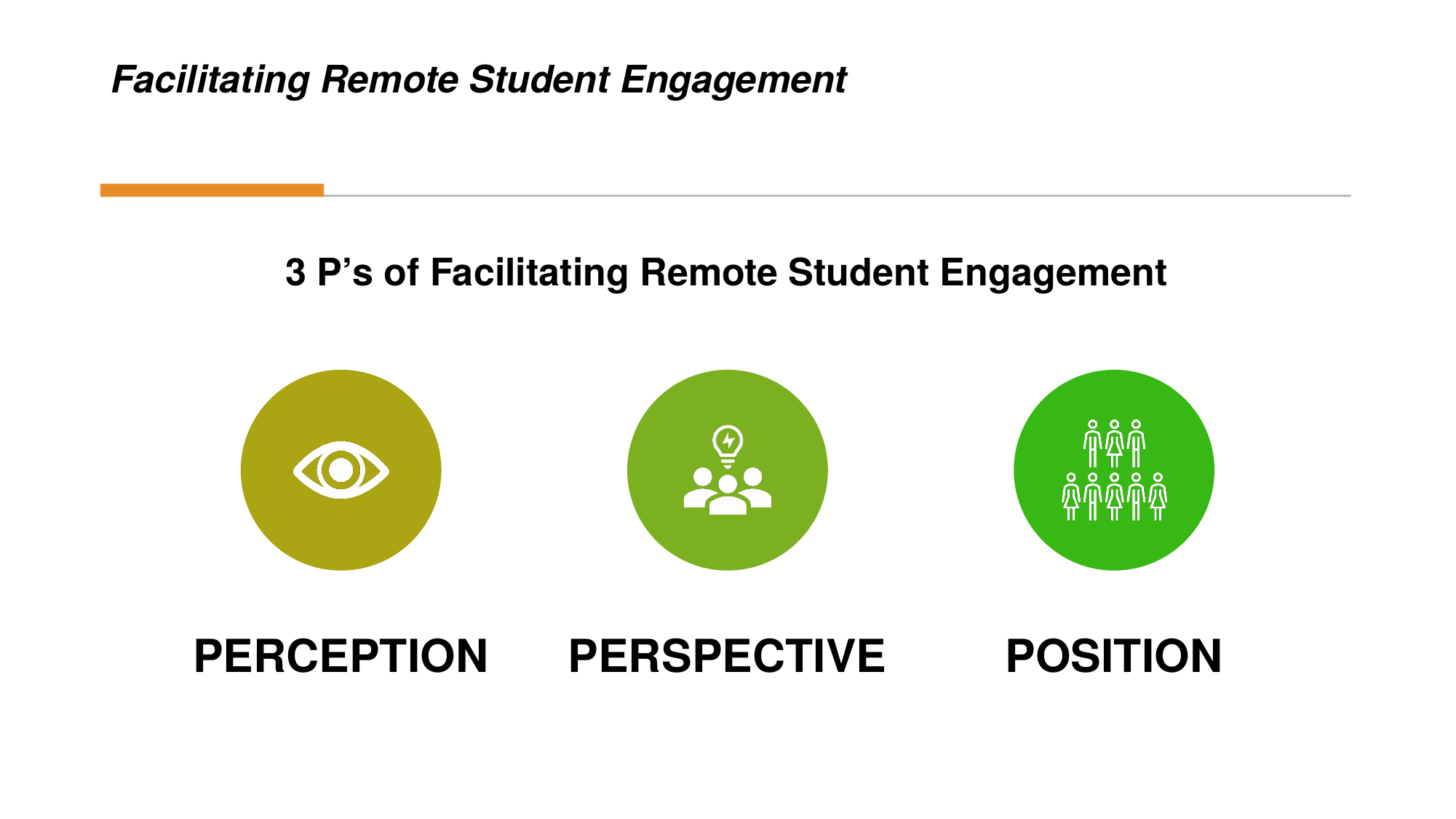

# Facilitating Remote Student Engagement

3 P’s of Facilitating Remote Student Engagement
Perception
Perspective
Position